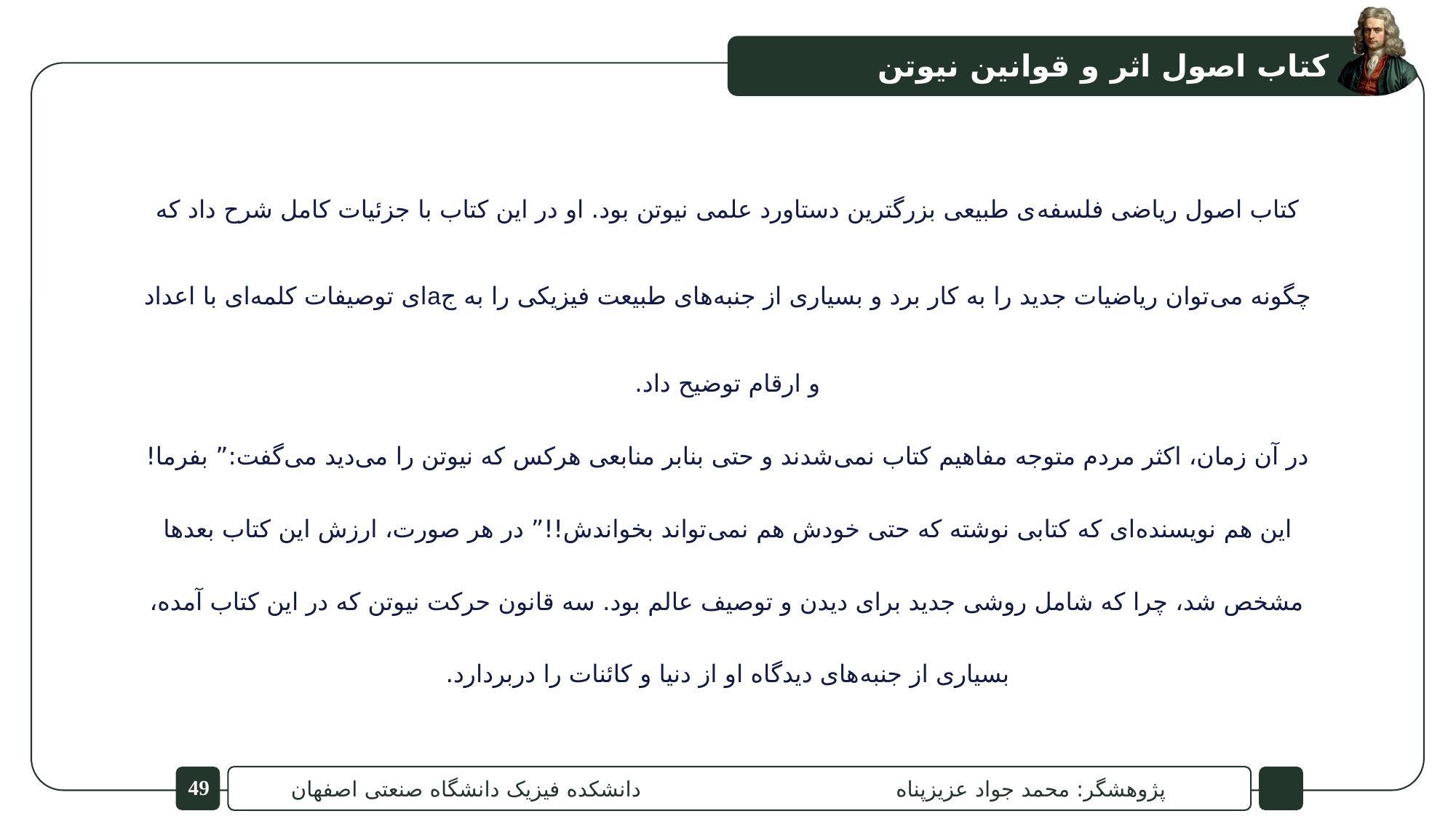

کتاب اصول اثر و قوانین نیوتن
کتاب اصول ریاضی فلسفه‌ی طبیعی بزرگترین دستاورد علمی نیوتن بود. او در این کتاب با جزئیات کامل شرح داد که چگونه می‌توان ریاضیات جدید را به کار برد و بسیاری از جنبه‌های طبیعت فیزیکی را به جaای توصیفات کلمه‌ای با اعداد و ارقام توضیح داد.
در آن زمان، اکثر مردم متوجه مفاهیم کتاب نمی‌شدند و حتی بنابر منابعی هرکس که نیوتن را می‌دید می‌گفت:” بفرما! این هم نویسنده‌ای که کتابی نوشته که حتی خودش هم نمی‌تواند بخواندش!!” در هر صورت، ارزش این کتاب بعدها مشخص شد، چرا که شامل روشی جدید برای دیدن و توصیف عالم بود. سه قانون حرکت نیوتن که در این کتاب آمده، بسیاری از جنبه‌های دیدگاه او از دنیا و کائنات را دربردارد.
49
پژوهشگر: محمد جواد عزیزپناه                                      دانشکده فیزیک دانشگاه صنعتی اصفهان